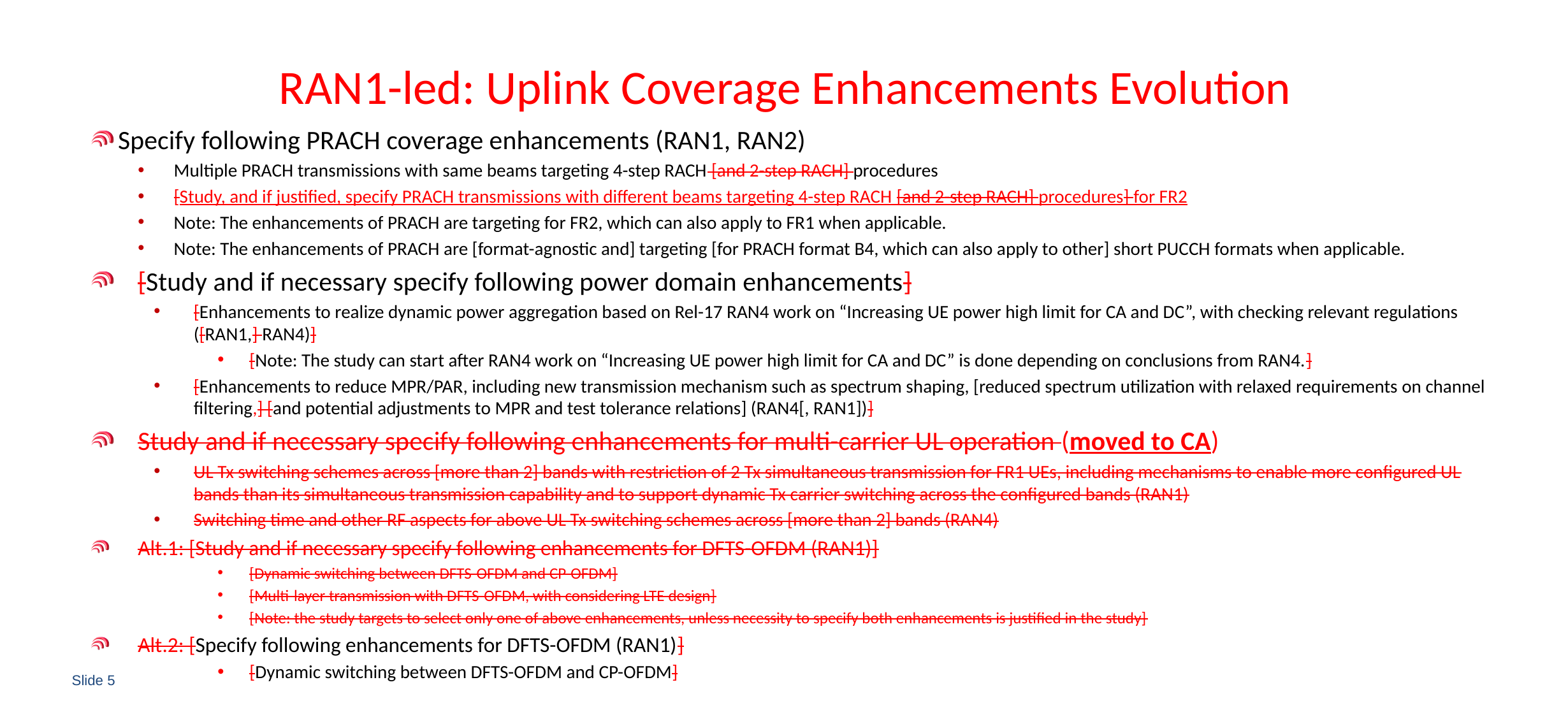

# RAN1-led: Uplink Coverage Enhancements Evolution
Specify following PRACH coverage enhancements (RAN1, RAN2)
Multiple PRACH transmissions with same beams targeting 4-step RACH [and 2-step RACH] procedures
[Study, and if justified, specify PRACH transmissions with different beams targeting 4-step RACH [and 2-step RACH] procedures] for FR2
Note: The enhancements of PRACH are targeting for FR2, which can also apply to FR1 when applicable.
Note: The enhancements of PRACH are [format-agnostic and] targeting [for PRACH format B4, which can also apply to other] short PUCCH formats when applicable.
[Study and if necessary specify following power domain enhancements]
[Enhancements to realize dynamic power aggregation based on Rel-17 RAN4 work on “Increasing UE power high limit for CA and DC”, with checking relevant regulations ([RAN1,] RAN4)]
[Note: The study can start after RAN4 work on “Increasing UE power high limit for CA and DC” is done depending on conclusions from RAN4.]
[Enhancements to reduce MPR/PAR, including new transmission mechanism such as spectrum shaping, [reduced spectrum utilization with relaxed requirements on channel filtering,] [and potential adjustments to MPR and test tolerance relations] (RAN4[, RAN1])]
Study and if necessary specify following enhancements for multi-carrier UL operation (moved to CA)
UL Tx switching schemes across [more than 2] bands with restriction of 2 Tx simultaneous transmission for FR1 UEs, including mechanisms to enable more configured UL bands than its simultaneous transmission capability and to support dynamic Tx carrier switching across the configured bands (RAN1)
Switching time and other RF aspects for above UL Tx switching schemes across [more than 2] bands (RAN4)
Alt.1: [Study and if necessary specify following enhancements for DFTS-OFDM (RAN1)]
[Dynamic switching between DFTS-OFDM and CP-OFDM]
[Multi-layer transmission with DFTS-OFDM, with considering LTE design]
[Note: the study targets to select only one of above enhancements, unless necessity to specify both enhancements is justified in the study]
Alt.2: [Specify following enhancements for DFTS-OFDM (RAN1)]
[Dynamic switching between DFTS-OFDM and CP-OFDM]